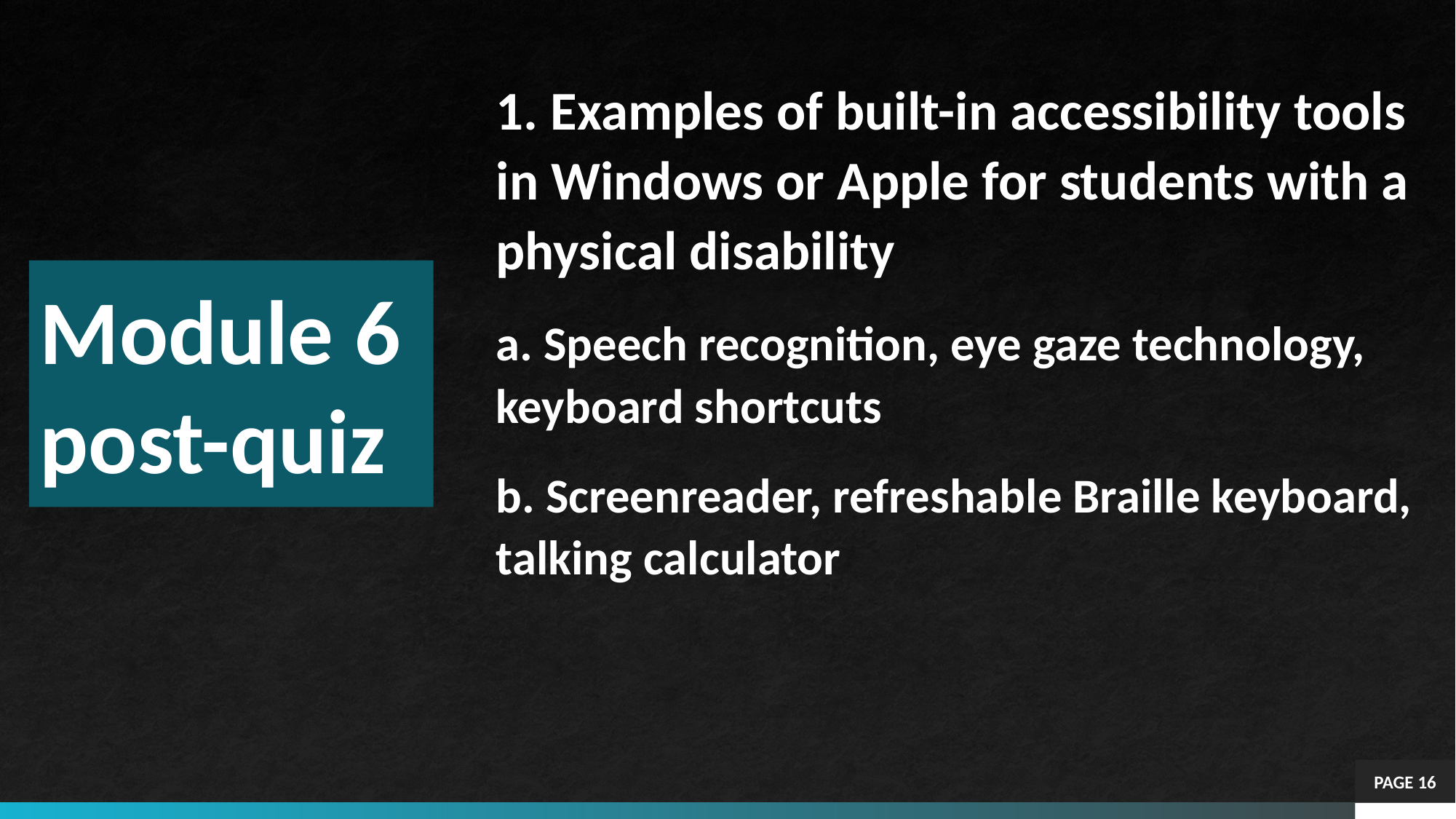

1. Examples of built-in accessibility tools in Windows or Apple for students with a physical disability
a. Speech recognition, eye gaze technology, keyboard shortcuts
b. Screenreader, refreshable Braille keyboard, talking calculator

# Module 6 post-quiz
PAGE 16